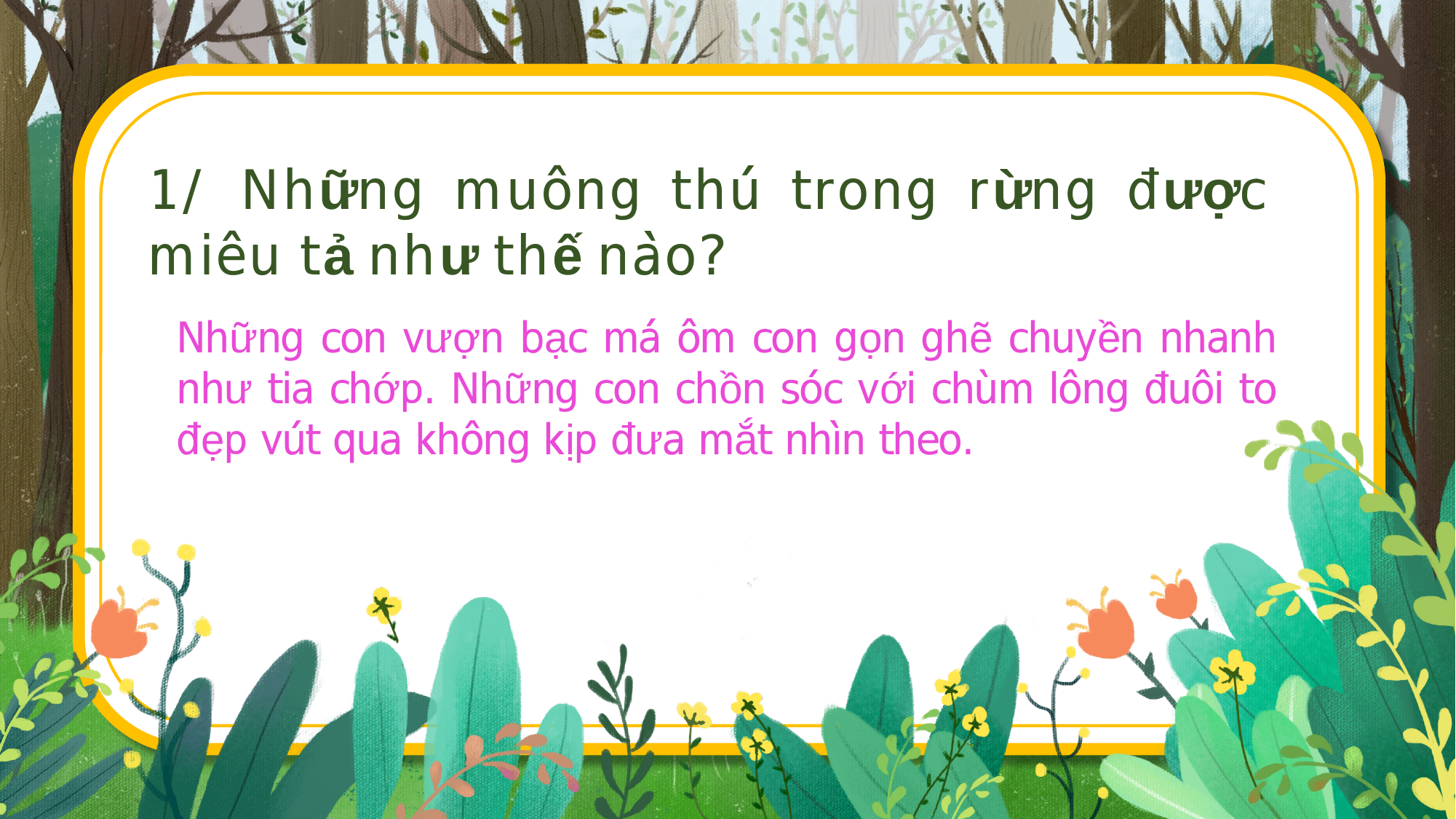

1/ Những muông thú trong rừng được miêu tả như thế nào?
Những con vượn bạc má ôm con gọn ghẽ chuyền nhanh như tia chớp. Những con chồn sóc với chùm lông đuôi to đẹp vút qua không kịp đưa mắt nhìn theo.